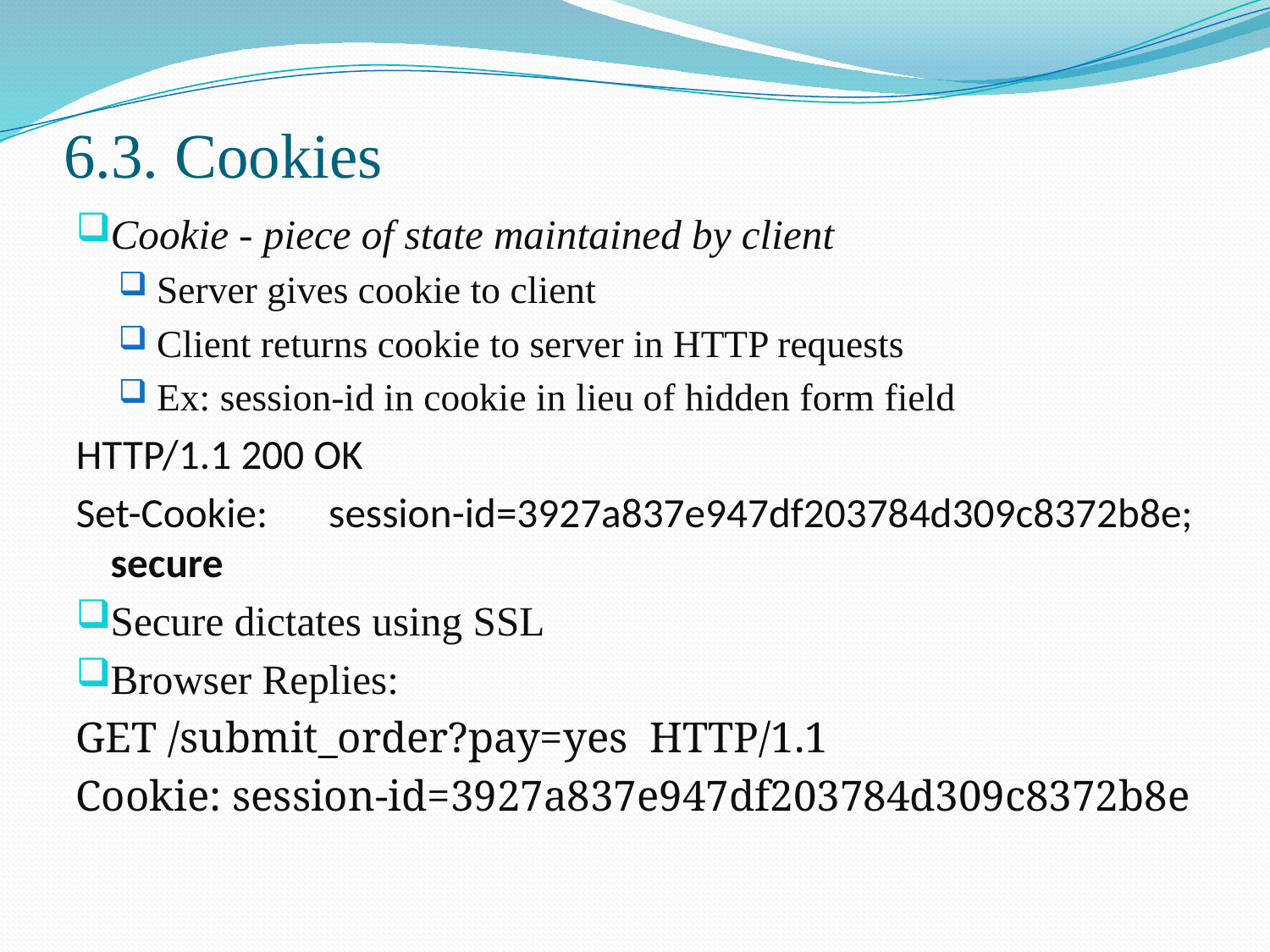

# 6.3. Cookies
Cookie - piece of state maintained by client
Server gives cookie to client
Client returns cookie to server in HTTP requests
Ex: session-id in cookie in lieu of hidden form field
HTTP/1.1 200 OK
Set-Cookie: session-id=3927a837e947df203784d309c8372b8e; secure
Secure dictates using SSL
Browser Replies:
GET /submit_order?pay=yes  HTTP/1.1
Cookie: session-id=3927a837e947df203784d309c8372b8e